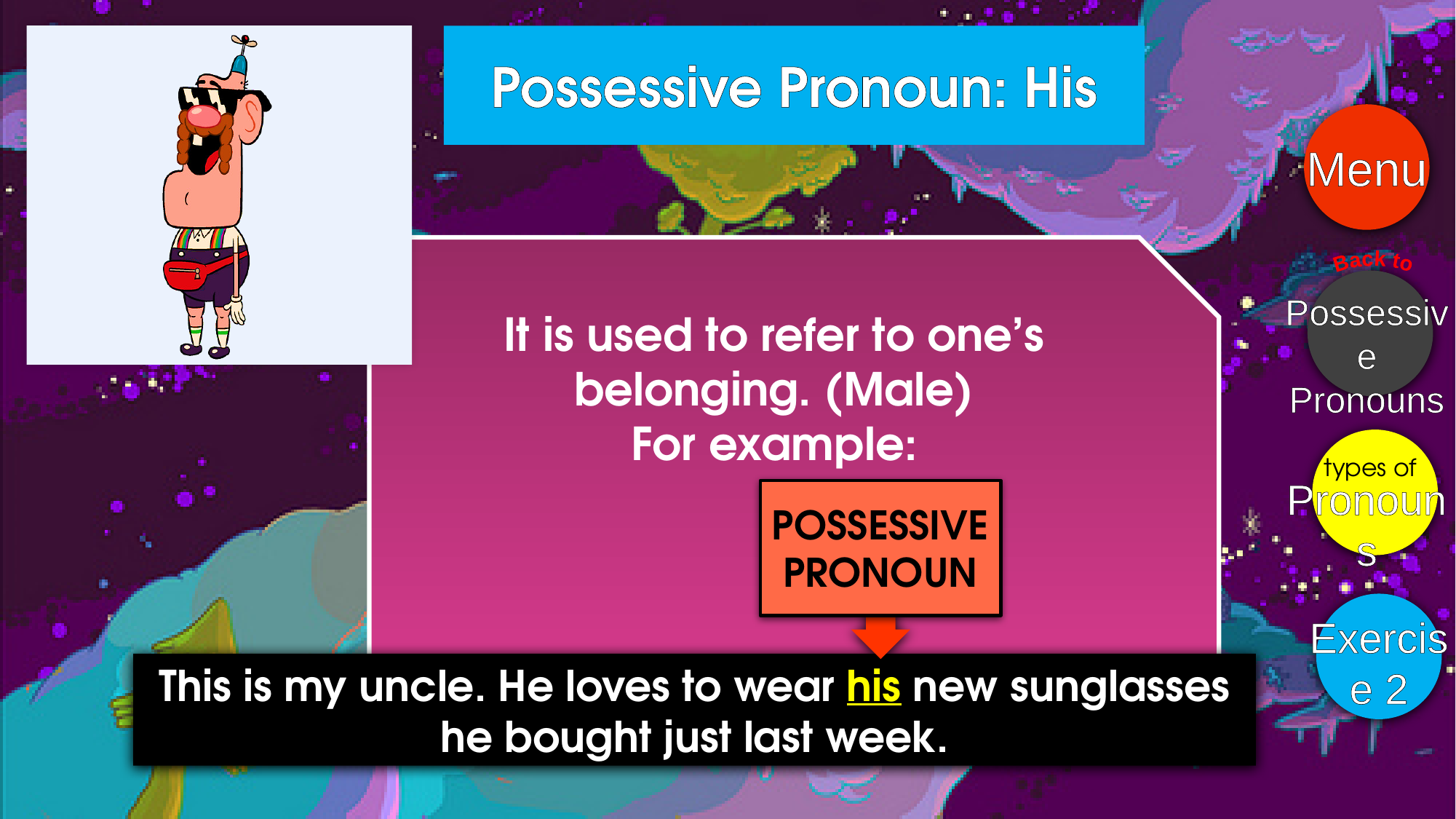

Possessive Pronoun: His

Menu

It is used to refer to one’s belonging. (Male)
For example:

Back to

Possessive Pronouns

types of
Pronouns
POSSESSIVE PRONOUN

Exercise 2
This is my uncle. He loves to wear his new sunglasses he bought just last week.